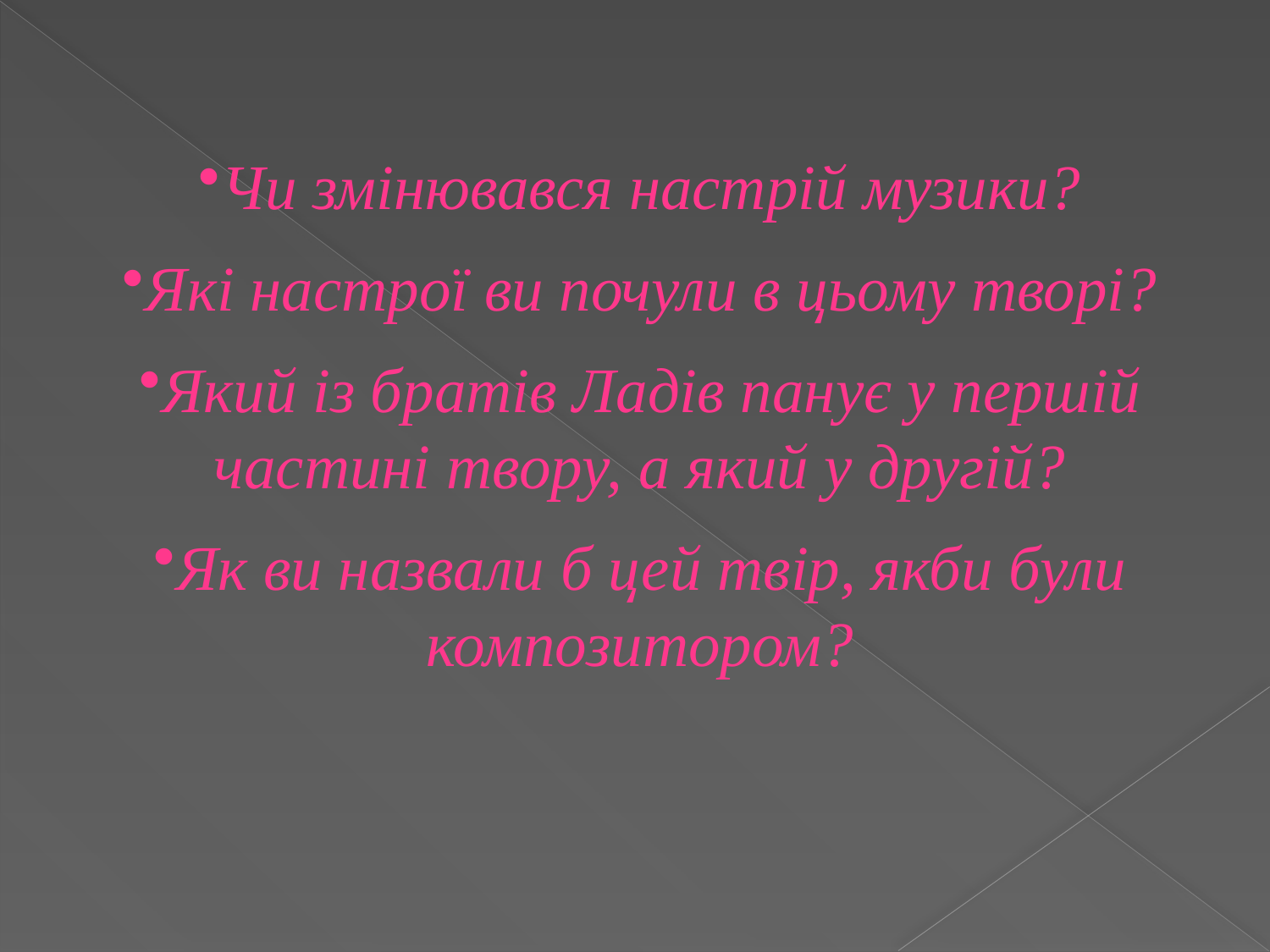

Чи змінювався настрій музики?

Які настрої ви почули в цьому творі?

Який із братів Ладів панує у першій частині твору, а який у другій?

Як ви назвали б цей твір, якби були композитором?